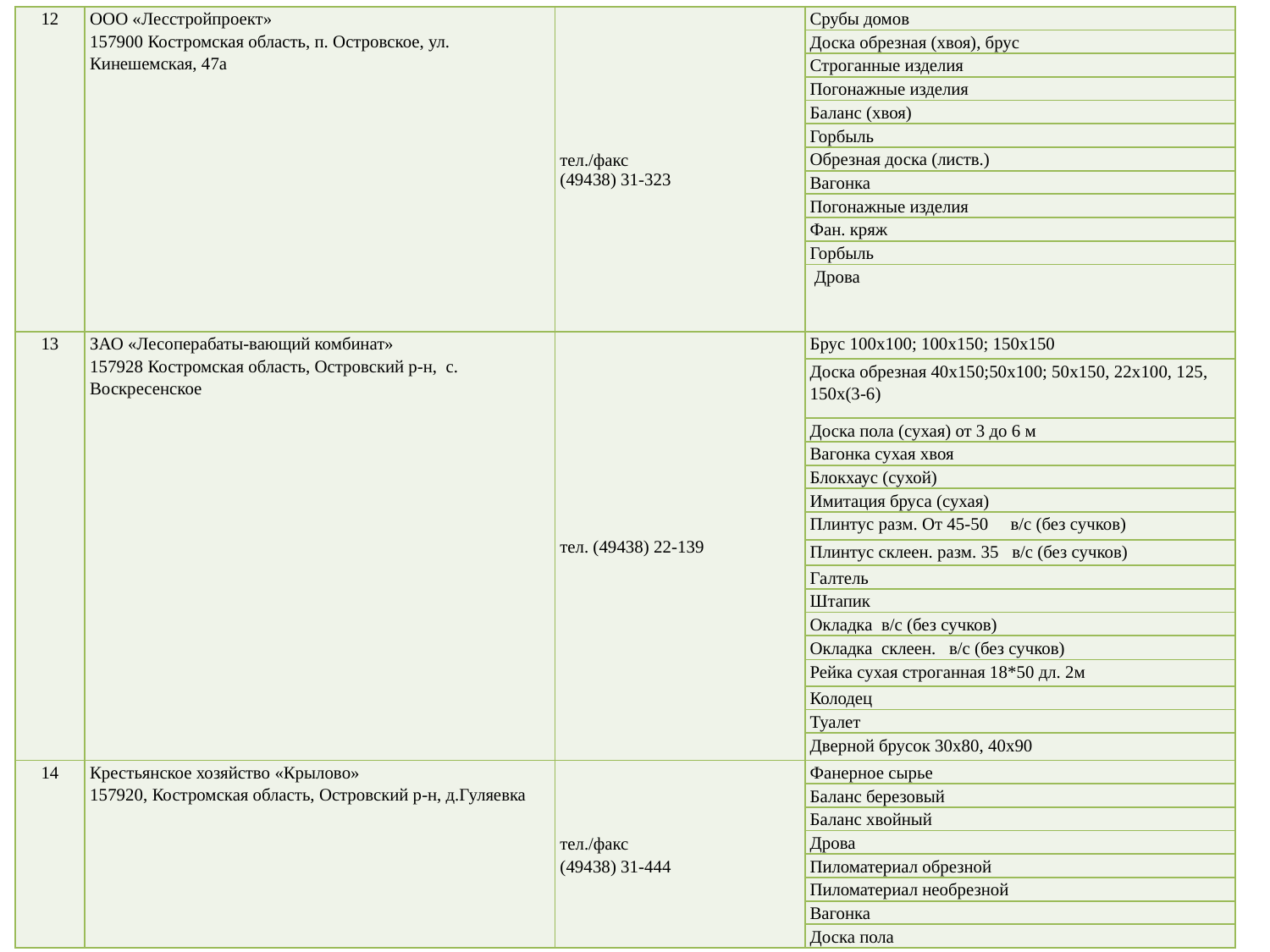

| 12 | ООО «Лесстройпроект» 157900 Костромская область, п. Островское, ул. Кинешемская, 47а | тел./факс (49438) 31-323 | Срубы домов |
| --- | --- | --- | --- |
|  |  |  | Доска обрезная (хвоя), брус |
|  |  |  | Строганные изделия |
|  |  |  | Погонажные изделия |
|  |  |  | Баланс (хвоя) |
|  |  |  | Горбыль |
|  |  |  | Обрезная доска (листв.) |
|  |  |  | Вагонка |
|  |  |  | Погонажные изделия |
|  |  |  | Фан. кряж |
|  |  |  | Горбыль |
|  |  |  | Дрова |
| 13 | ЗАО «Лесоперабаты-вающий комбинат» 157928 Костромская область, Островский р-н, с. Воскресенское | тел. (49438) 22-139 | Брус 100x100; 100x150; 150x150 |
|  |  |  | Доска обрезная 40x150;50x100; 50x150, 22x100, 125, 150x(3-6) |
|  |  |  | Доска пола (сухая) от 3 до 6 м |
|  |  |  | Вагонка сухая хвоя |
|  |  |  | Блокхаус (сухой) |
|  |  |  | Имитация бруса (сухая) |
|  |  |  | Плинтус разм. От 45-50 в/с (без сучков) |
|  |  |  | Плинтус склеен. разм. 35 в/с (без сучков) |
|  |  |  | Галтель |
|  |  |  | Штапик |
|  |  |  | Окладка в/с (без сучков) |
|  |  |  | Окладка склеен. в/с (без сучков) |
|  |  |  | Рейка сухая строганная 18\*50 дл. 2м |
|  |  |  | Колодец |
|  |  |  | Туалет |
|  |  |  | Дверной брусок 30x80, 40x90 |
| 14 | Крестьянское хозяйство «Крылово» 157920, Костромская область, Островский р-н, д.Гуляевка | тел./факс (49438) 31-444 | Фанерное сырье |
|  |  |  | Баланс березовый |
|  |  |  | Баланс хвойный |
|  |  |  | Дрова |
|  |  |  | Пиломатериал обрезной |
|  |  |  | Пиломатериал необрезной |
|  |  |  | Вагонка |
|  |  |  | Доска пола |